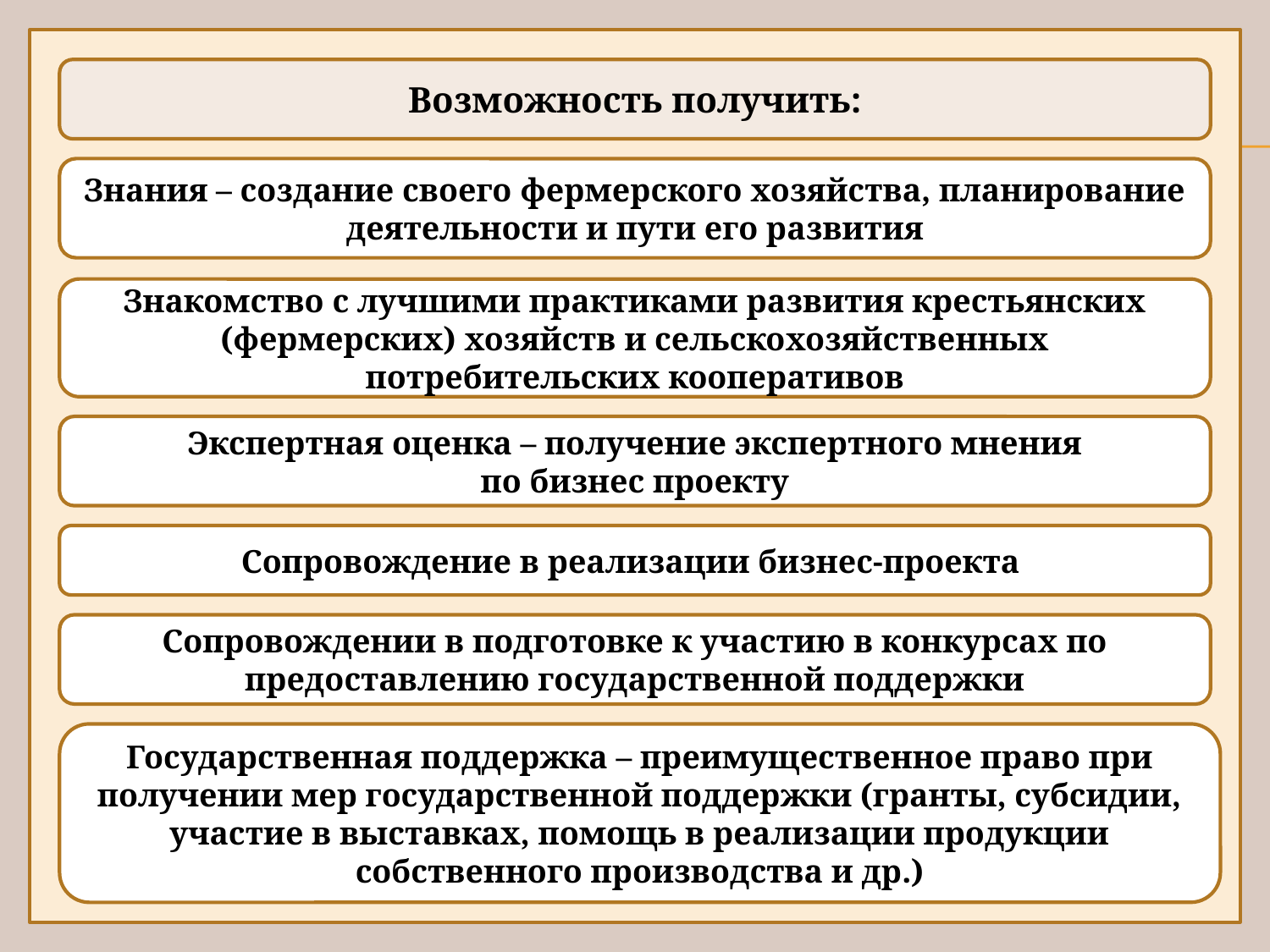

Возможность получить:
Знания – создание своего фермерского хозяйства, планирование деятельности и пути его развития
Знакомство с лучшими практиками развития крестьянских (фермерских) хозяйств и сельскохозяйственных потребительских кооперативов
Экспертная оценка – получение экспертного мнения
по бизнес проекту
Сопровождение в реализации бизнес-проекта
Сопровождении в подготовке к участию в конкурсах по предоставлению государственной поддержки
Государственная поддержка – преимущественное право при получении мер государственной поддержки (гранты, субсидии, участие в выставках, помощь в реализации продукции собственного производства и др.)